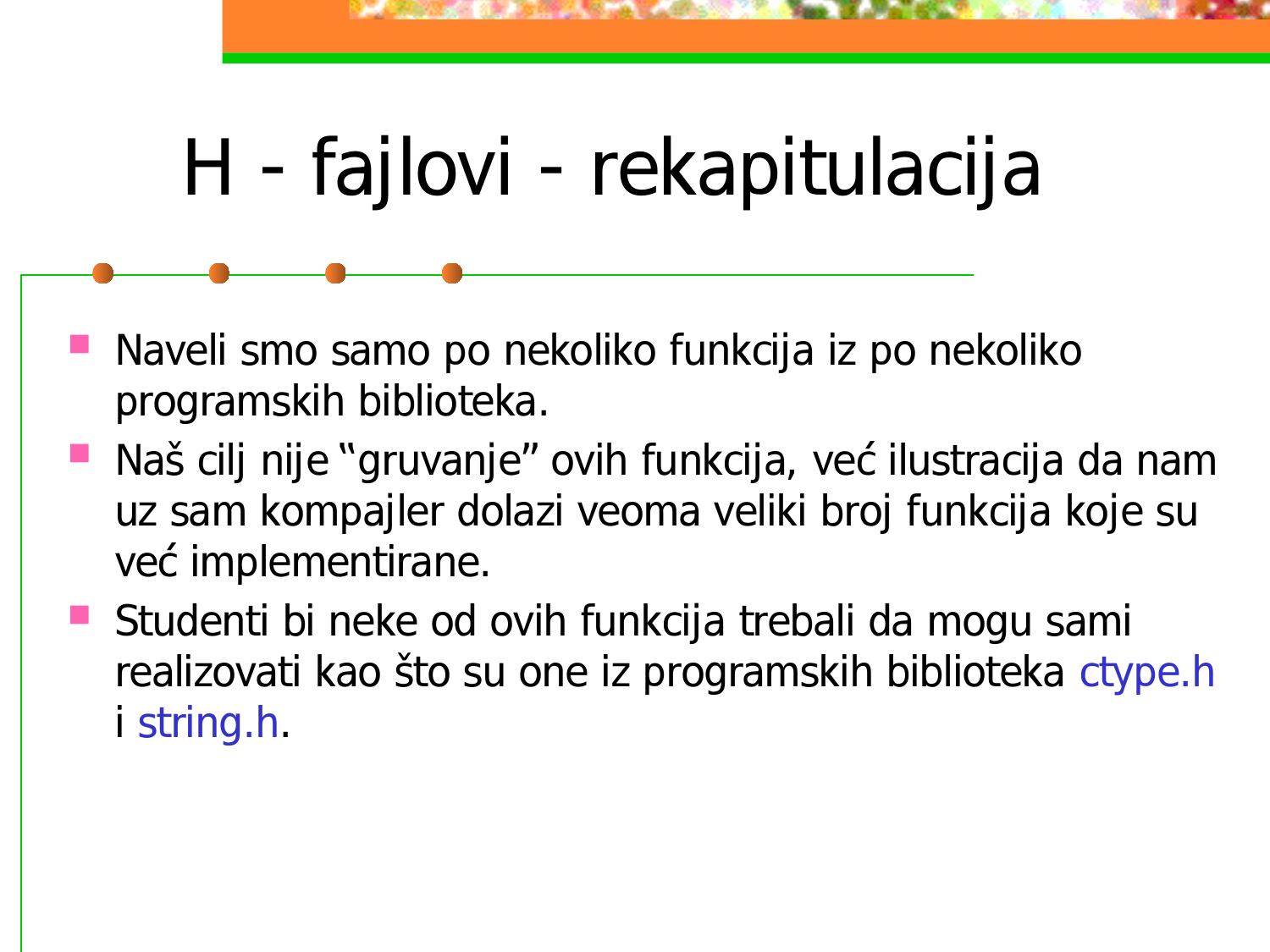

# H - fajlovi - rekapitulacija
Naveli smo samo po nekoliko funkcija iz po nekoliko programskih biblioteka.
Naš cilj nije “gruvanje” ovih funkcija, već ilustracija da nam uz sam kompajler dolazi veoma veliki broj funkcija koje su već implementirane.
Studenti bi neke od ovih funkcija trebali da mogu sami realizovati kao što su one iz programskih biblioteka ctype.h i string.h.